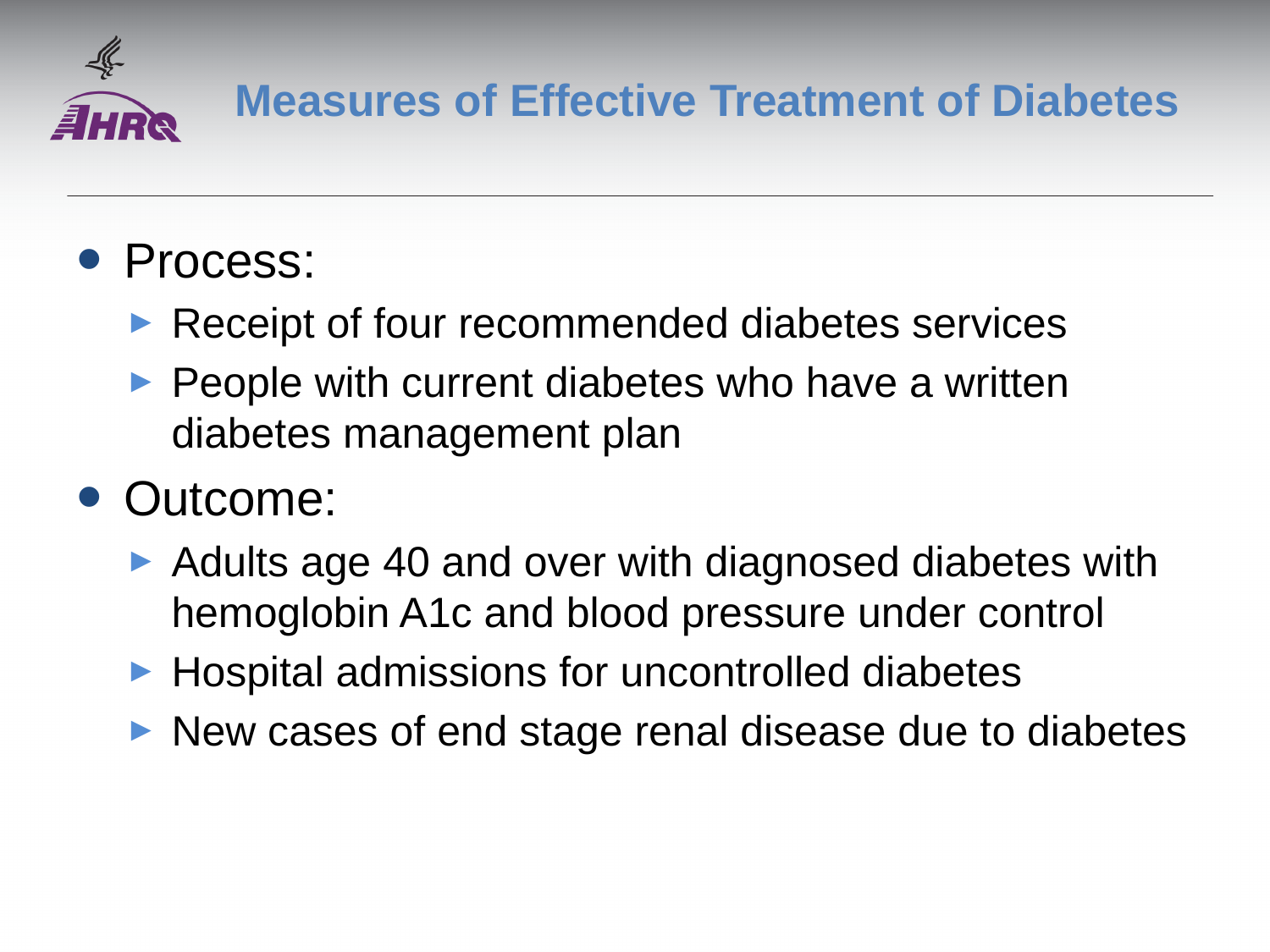

# Measures of Effective Treatment of Diabetes
Process:
Receipt of four recommended diabetes services
People with current diabetes who have a written diabetes management plan
Outcome:
Adults age 40 and over with diagnosed diabetes with hemoglobin A1c and blood pressure under control
Hospital admissions for uncontrolled diabetes
New cases of end stage renal disease due to diabetes